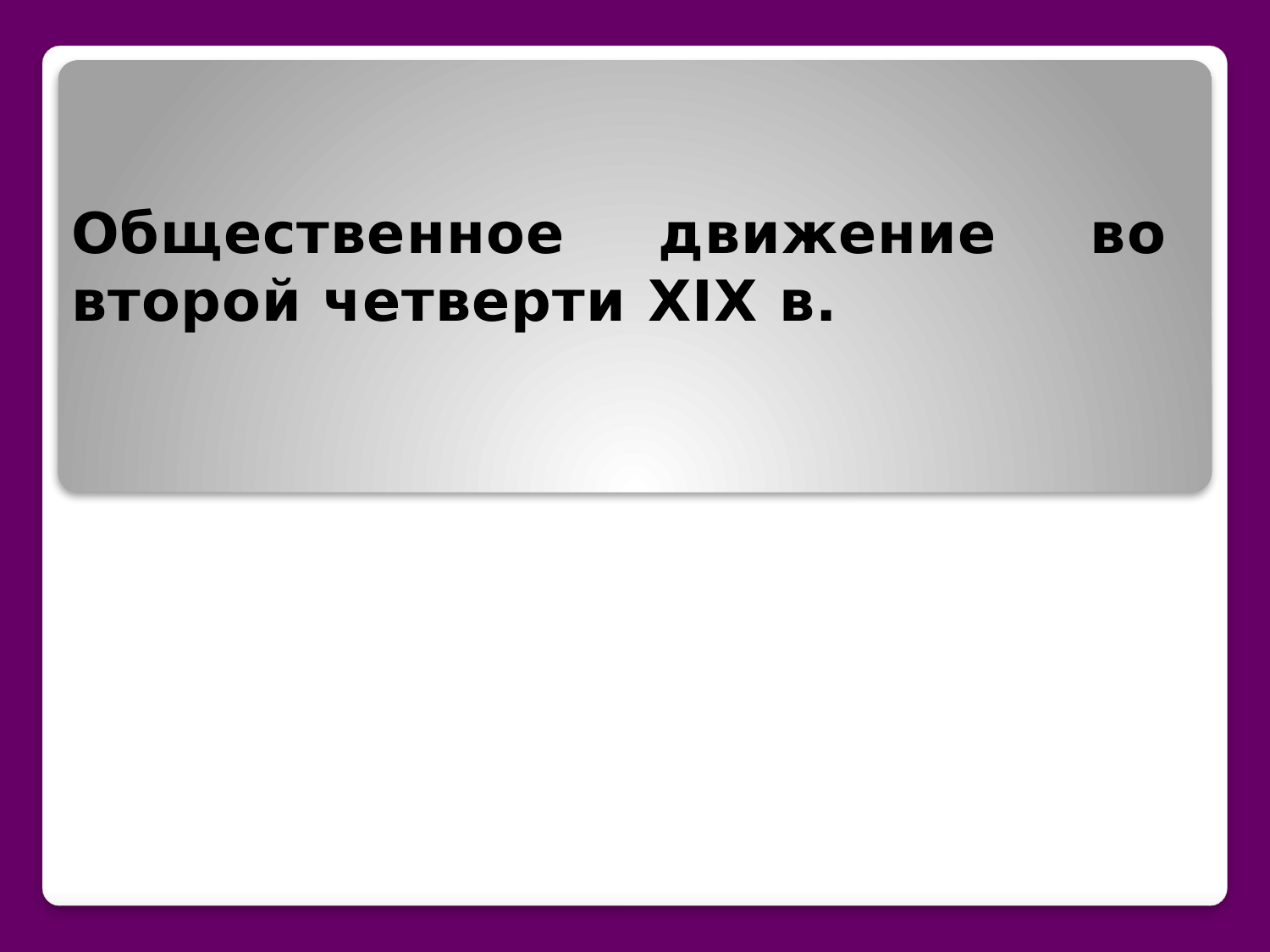

# Общественное движение во второй четверти XIX в.